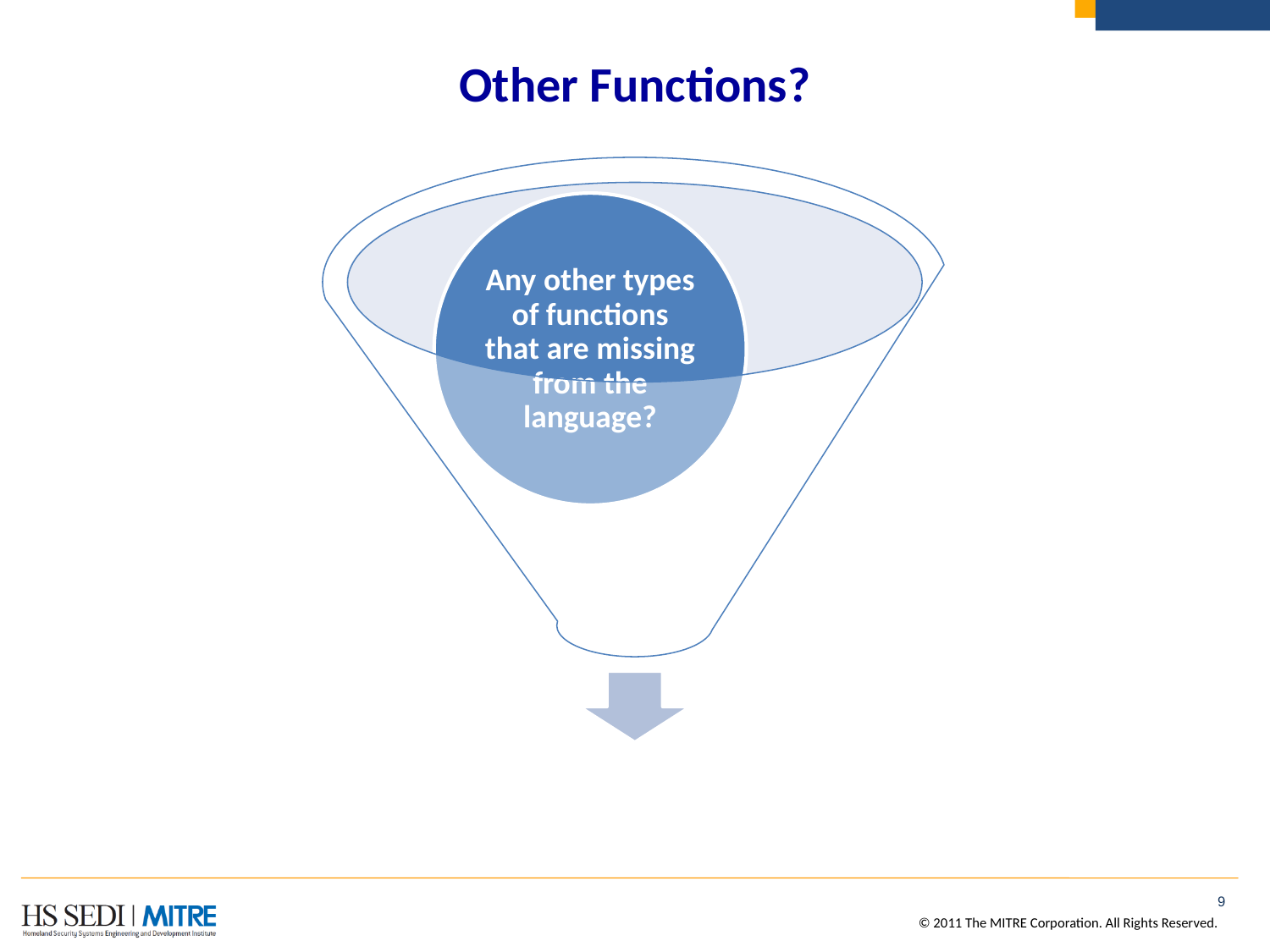

# Other Functions?

Any other types of functions that are missing from the language?
9